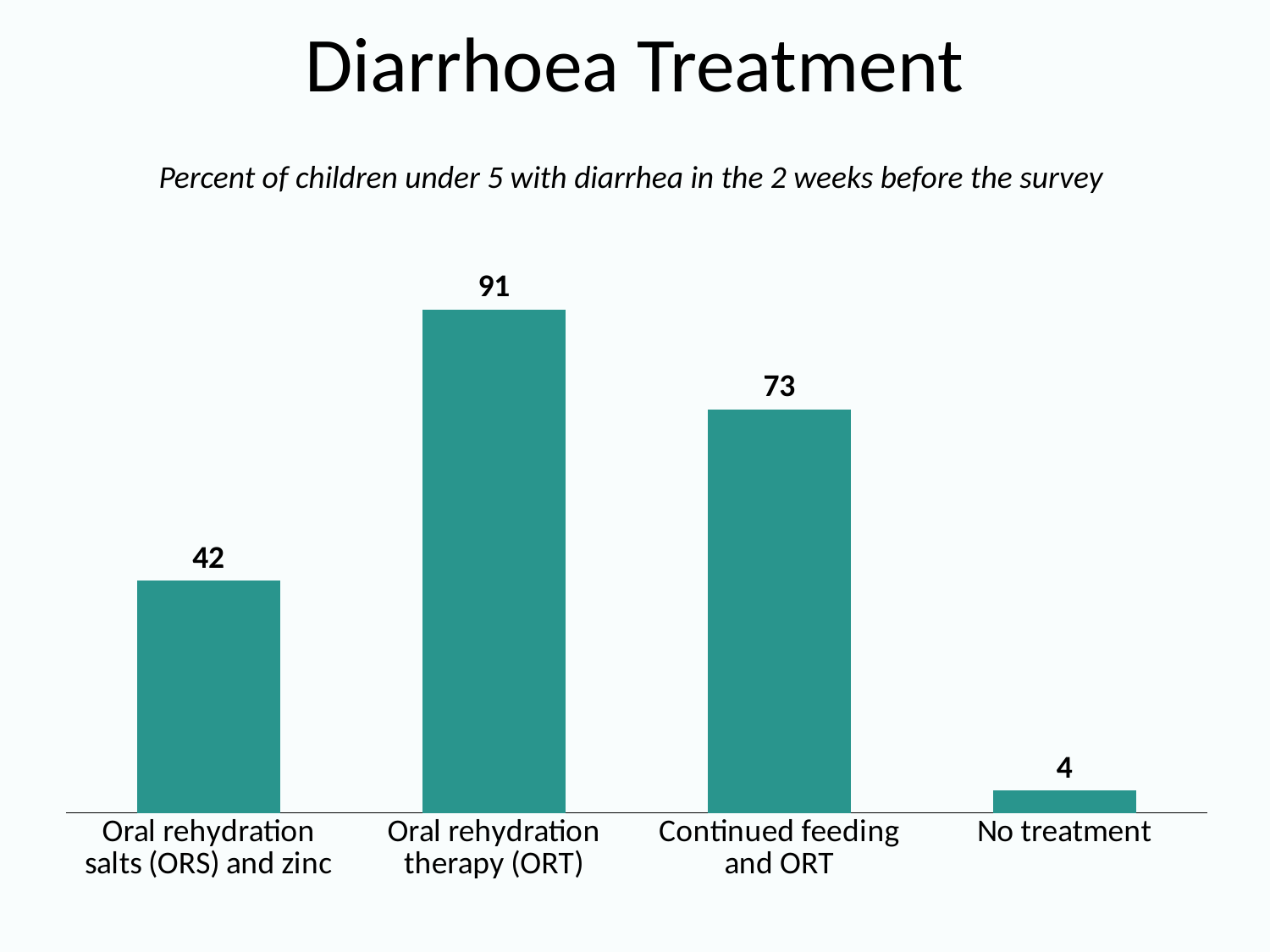

# Diarrhoea Treatment
Percent of children under 5 with diarrhea in the 2 weeks before the survey

### Chart

| Category | Series 1 |
|---|---|
| Oral rehydration salts (ORS) and zinc | 42.0 |
| Oral rehydration therapy (ORT) | 91.0 |
| Continued feeding and ORT | 73.0 |
| No treatment | 4.0 |